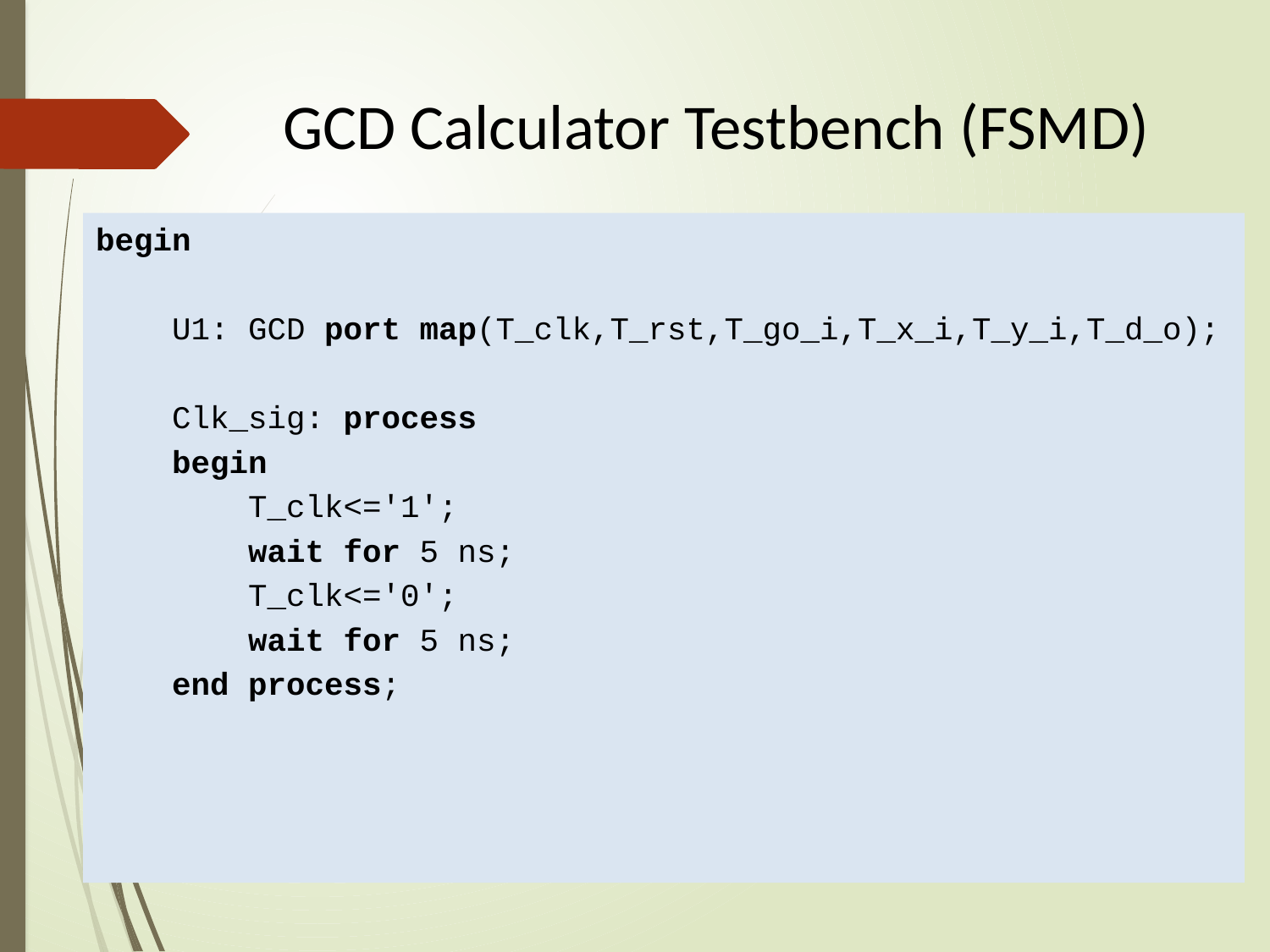

# GCD Calculator Testbench (FSMD)
begin

    U1: GCD port map(T_clk,T_rst,T_go_i,T_x_i,T_y_i,T_d_o);

    Clk_sig: process
    begin
        T_clk<='1';
        wait for 5 ns;
        T_clk<='0';
        wait for 5 ns;
    end process;